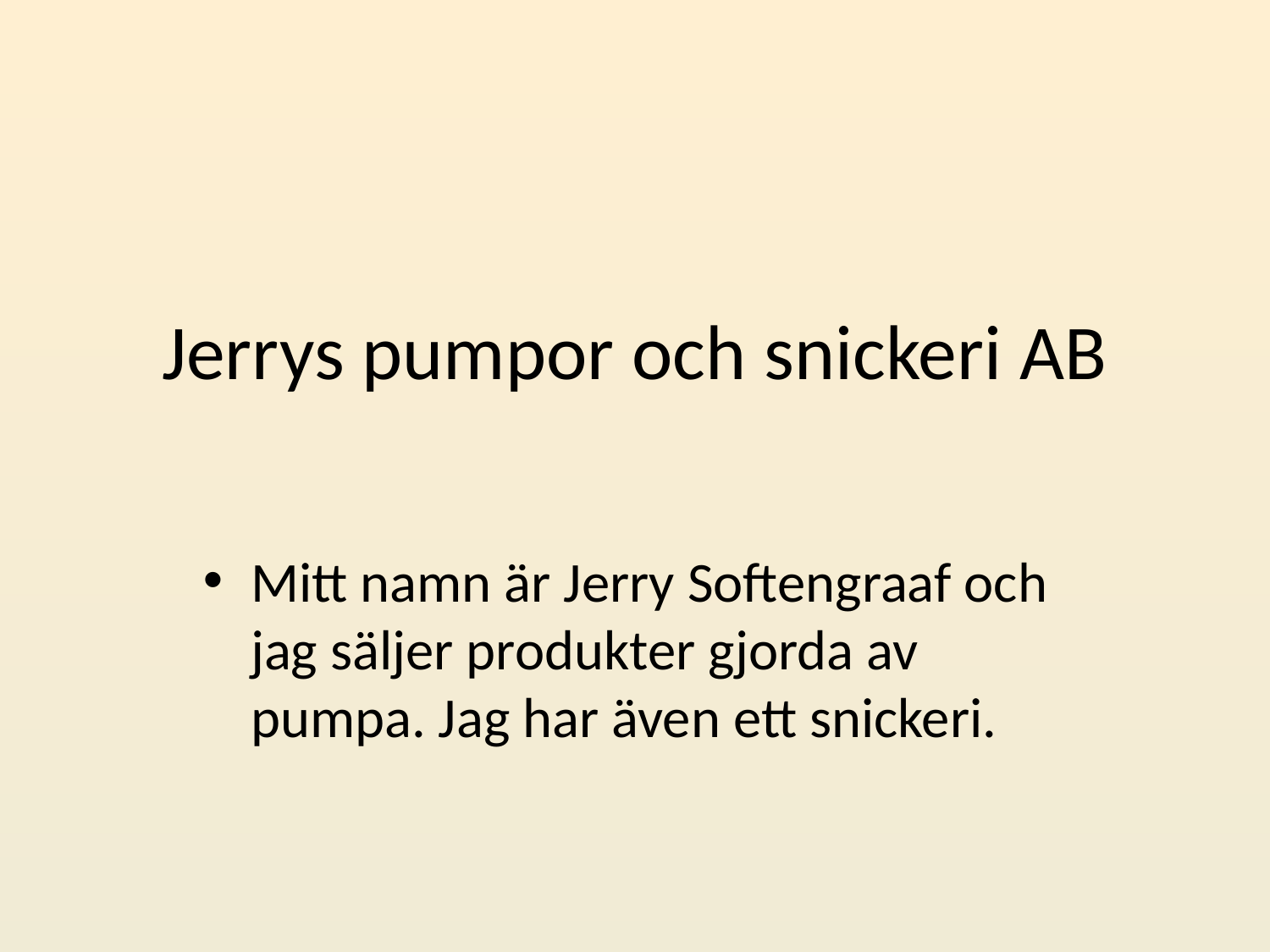

Jerrys pumpor och snickeri AB
Mitt namn är Jerry Softengraaf och jag säljer produkter gjorda av pumpa. Jag har även ett snickeri.